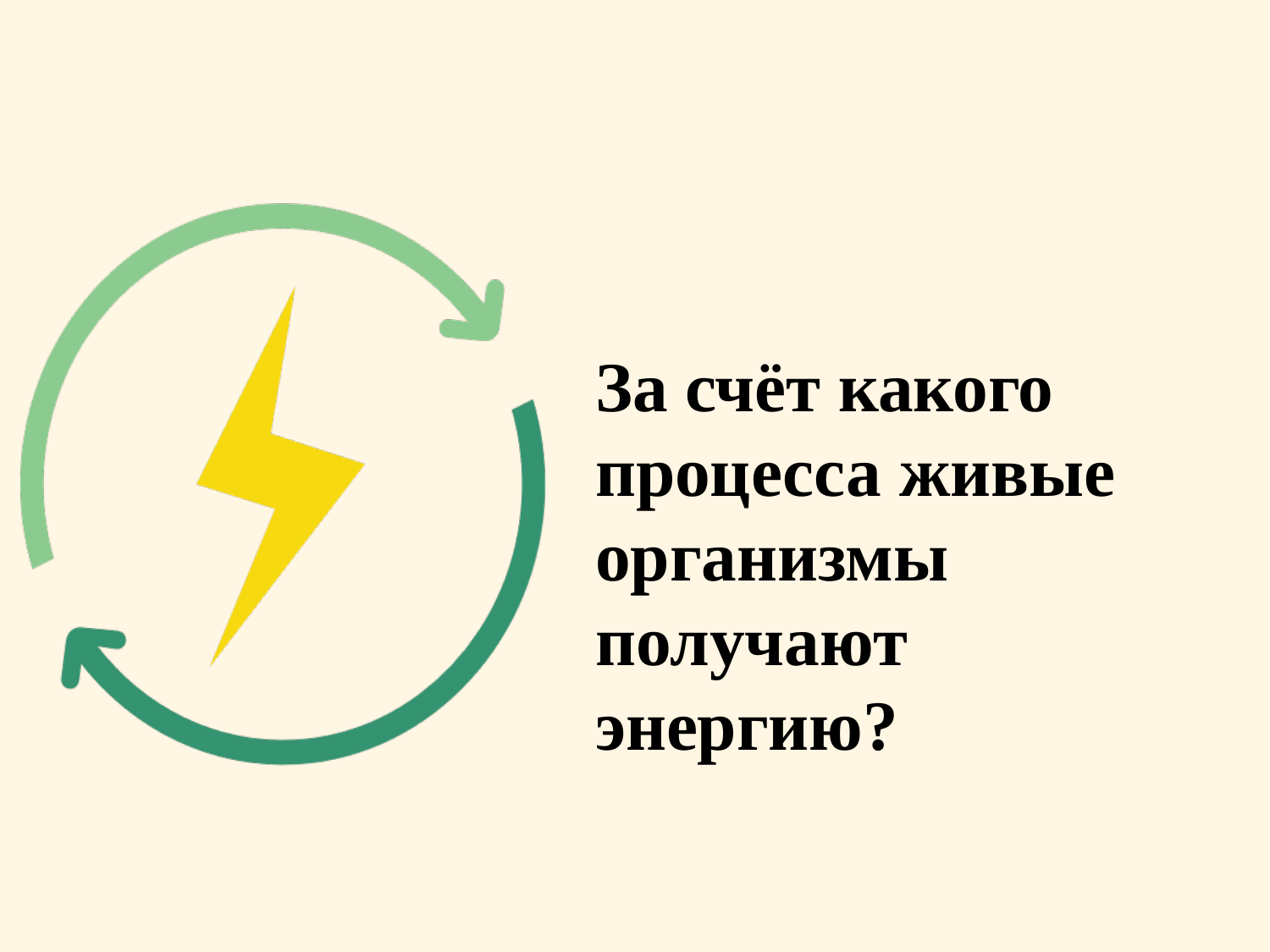

За счёт какого процесса живые организмы получают энергию?